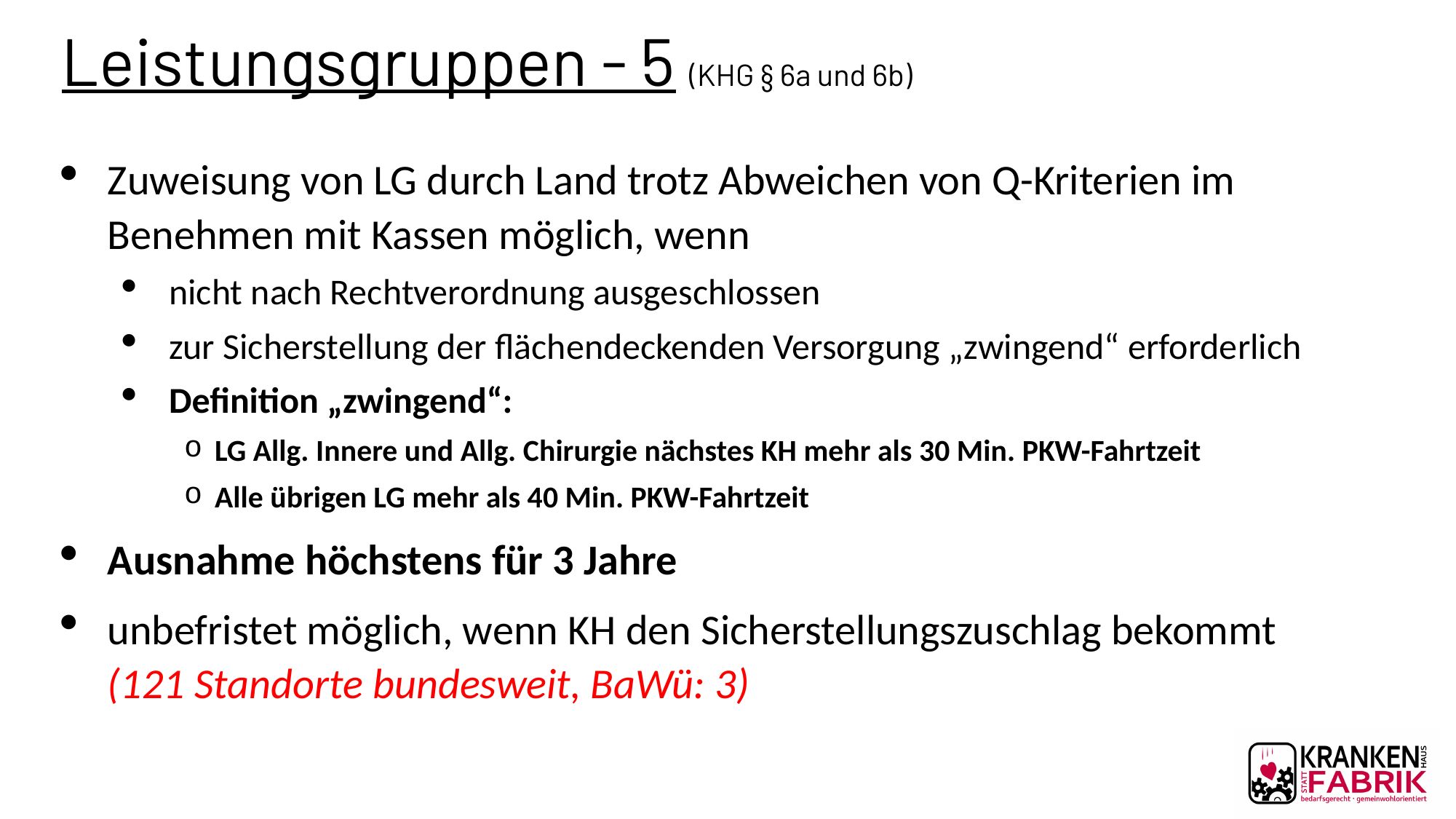

# Leistungsgruppen - 5 (KHG § 6a und 6b)
Zuweisung von LG durch Land trotz Abweichen von Q-Kriterien im Benehmen mit Kassen möglich, wenn
nicht nach Rechtverordnung ausgeschlossen
zur Sicherstellung der flächendeckenden Versorgung „zwingend“ erforderlich
Definition „zwingend“:
LG Allg. Innere und Allg. Chirurgie nächstes KH mehr als 30 Min. PKW-Fahrtzeit
Alle übrigen LG mehr als 40 Min. PKW-Fahrtzeit
Ausnahme höchstens für 3 Jahre
unbefristet möglich, wenn KH den Sicherstellungszuschlag bekommt
(121 Standorte bundesweit, BaWü: 3)